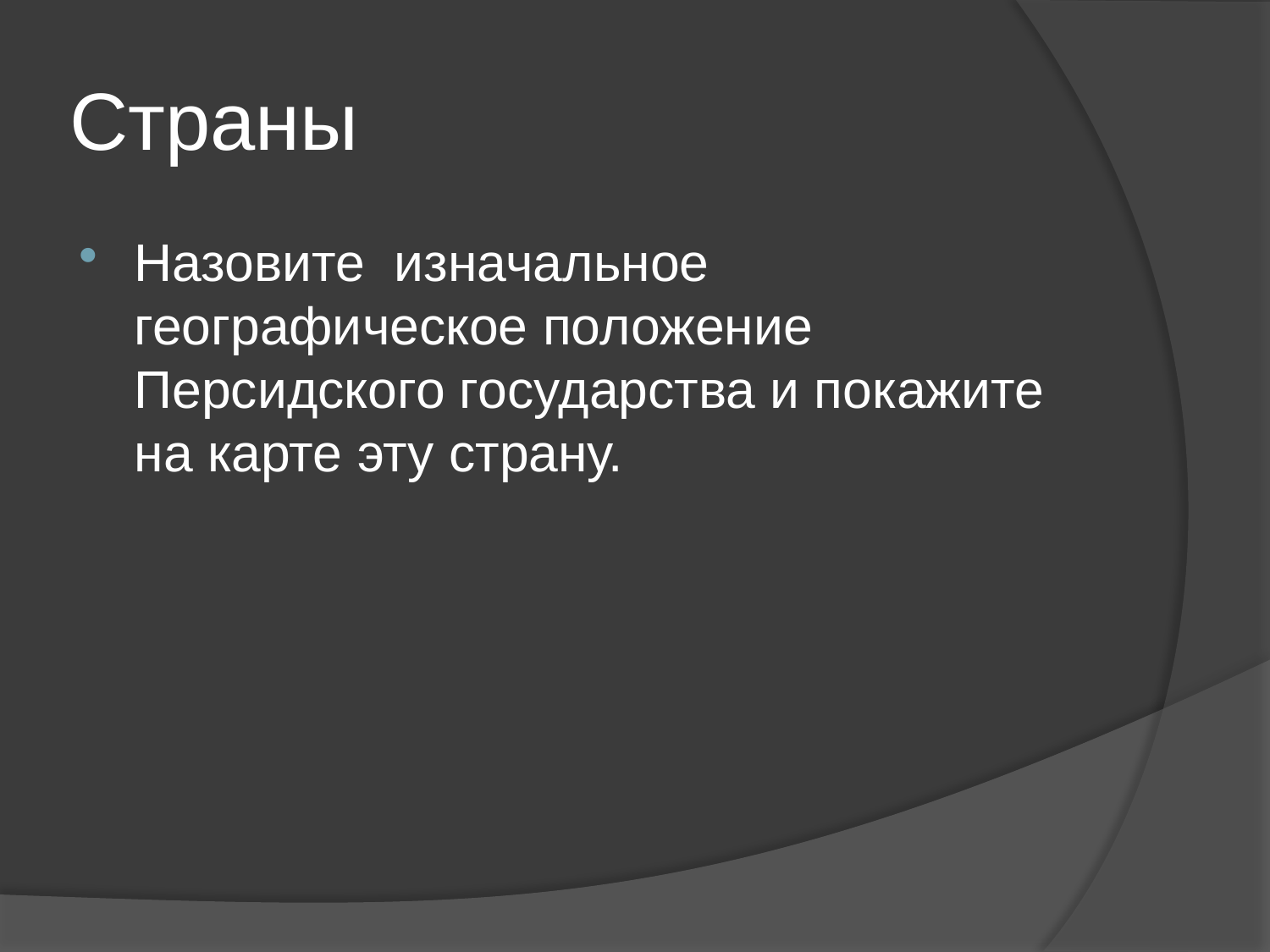

# Страны
Назовите  изначальное географическое положение Персидского государства и покажите на карте эту страну.